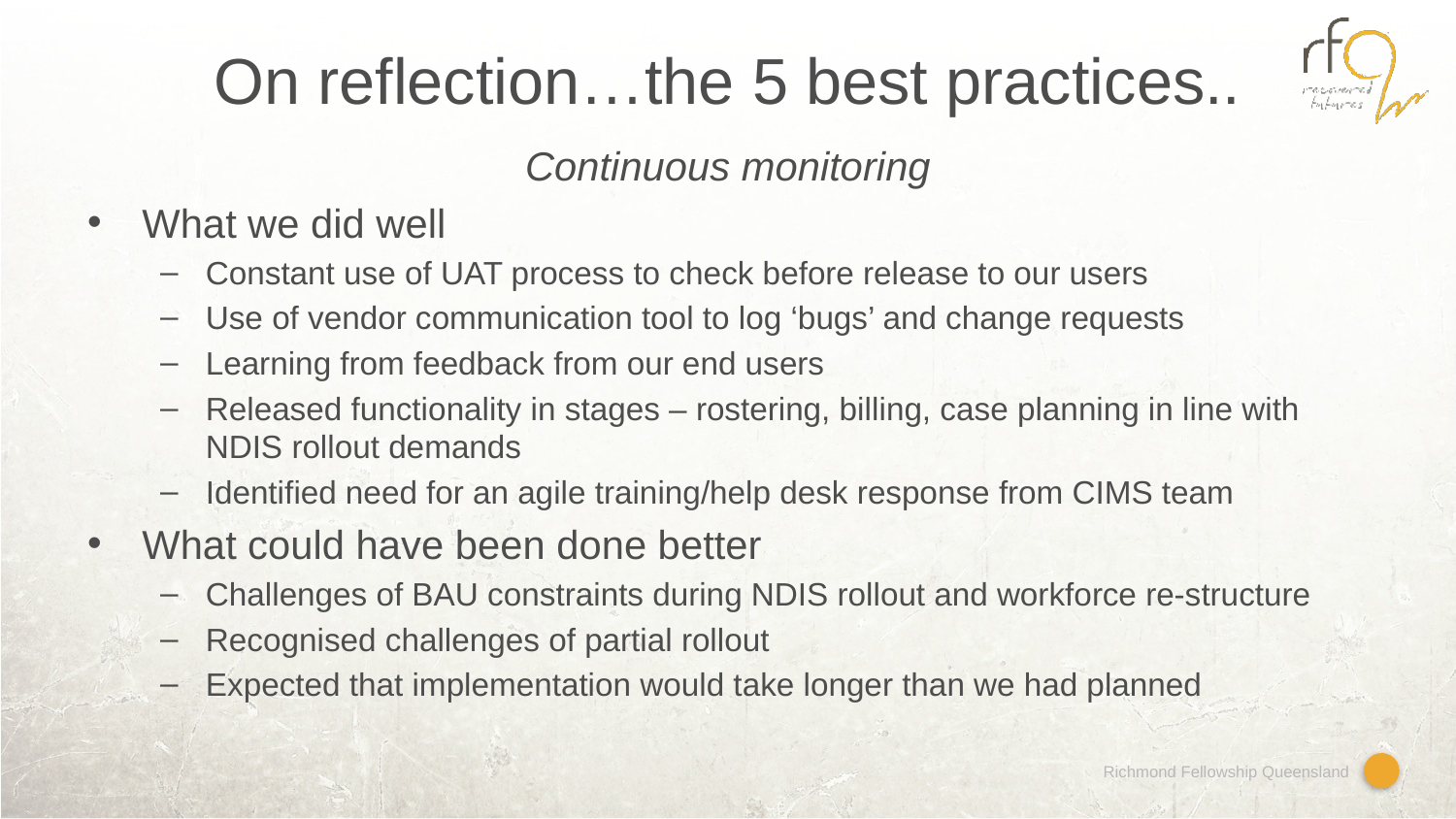

# On reflection…the 5 best practices..
Continuous monitoring
What we did well
Constant use of UAT process to check before release to our users
Use of vendor communication tool to log ‘bugs’ and change requests
Learning from feedback from our end users
Released functionality in stages – rostering, billing, case planning in line with NDIS rollout demands
Identified need for an agile training/help desk response from CIMS team
What could have been done better
Challenges of BAU constraints during NDIS rollout and workforce re-structure
Recognised challenges of partial rollout
Expected that implementation would take longer than we had planned